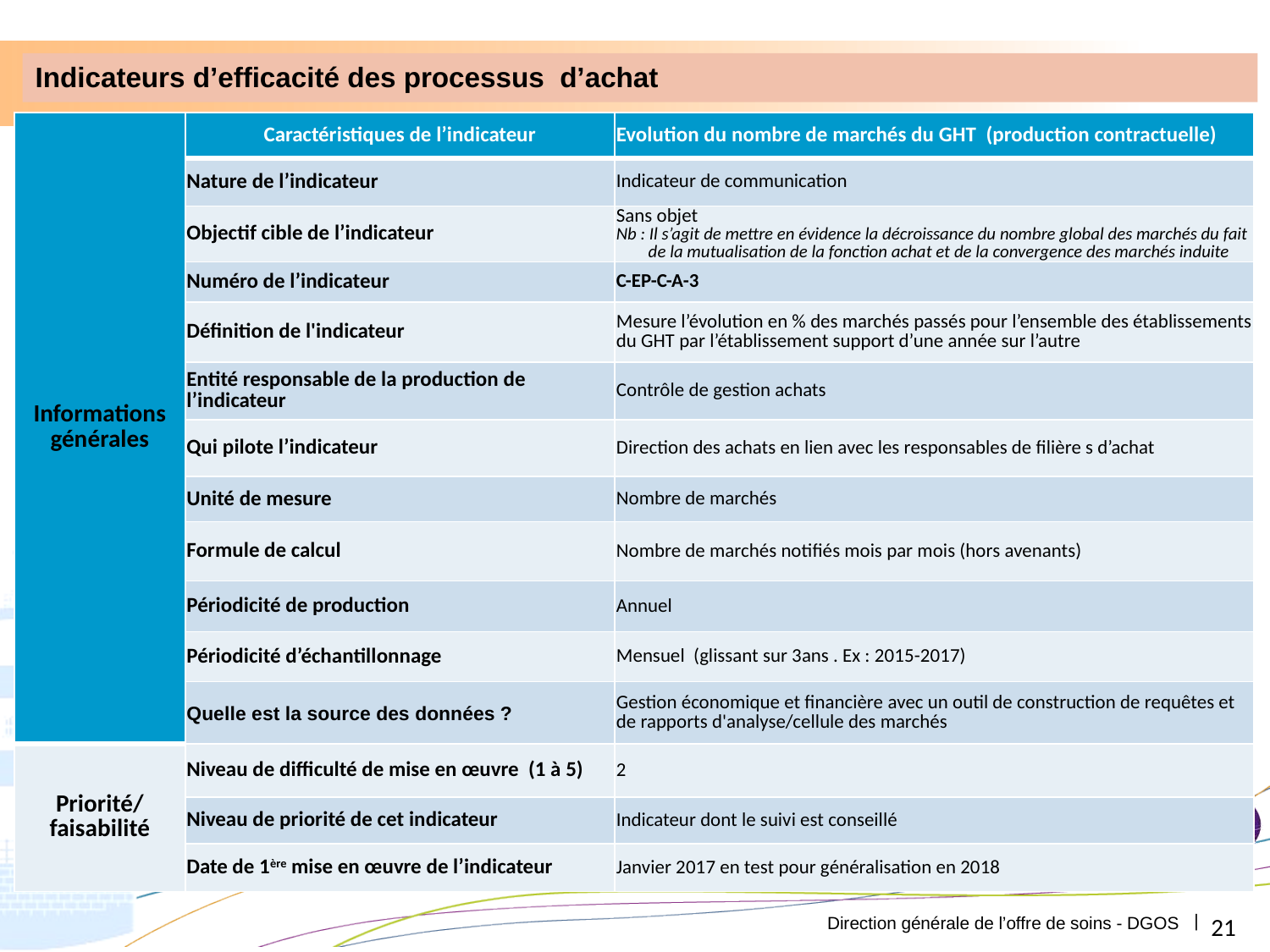

Indicateurs d’efficacité des processus  d’achat
| Informations générales | Caractéristiques de l’indicateur | Evolution du nombre de marchés du GHT (production contractuelle) |
| --- | --- | --- |
|  | Nature de l’indicateur | Indicateur de communication |
|  | Objectif cible de l’indicateur | Sans objet Nb : Il s’agit de mettre en évidence la décroissance du nombre global des marchés du fait de la mutualisation de la fonction achat et de la convergence des marchés induite |
|  | Numéro de l’indicateur | C-EP-C-A-3 |
|  | Définition de l'indicateur | Mesure l’évolution en % des marchés passés pour l’ensemble des établissements du GHT par l’établissement support d’une année sur l’autre |
|  | Entité responsable de la production de l’indicateur | Contrôle de gestion achats |
|  | Qui pilote l’indicateur | Direction des achats en lien avec les responsables de filière s d’achat |
|  | Unité de mesure | Nombre de marchés |
|  | Formule de calcul | Nombre de marchés notifiés mois par mois (hors avenants) |
|  | Périodicité de production | Annuel |
|  | Périodicité d’échantillonnage | Mensuel (glissant sur 3ans . Ex : 2015-2017) |
|  | Quelle est la source des données ? | Gestion économique et financière avec un outil de construction de requêtes et de rapports d'analyse/cellule des marchés |
| Priorité/ faisabilité | Niveau de difficulté de mise en œuvre (1 à 5) | 2 |
|  | Niveau de priorité de cet indicateur | Indicateur dont le suivi est conseillé |
|  | Date de 1ère mise en œuvre de l’indicateur | Janvier 2017 en test pour généralisation en 2018 |
21